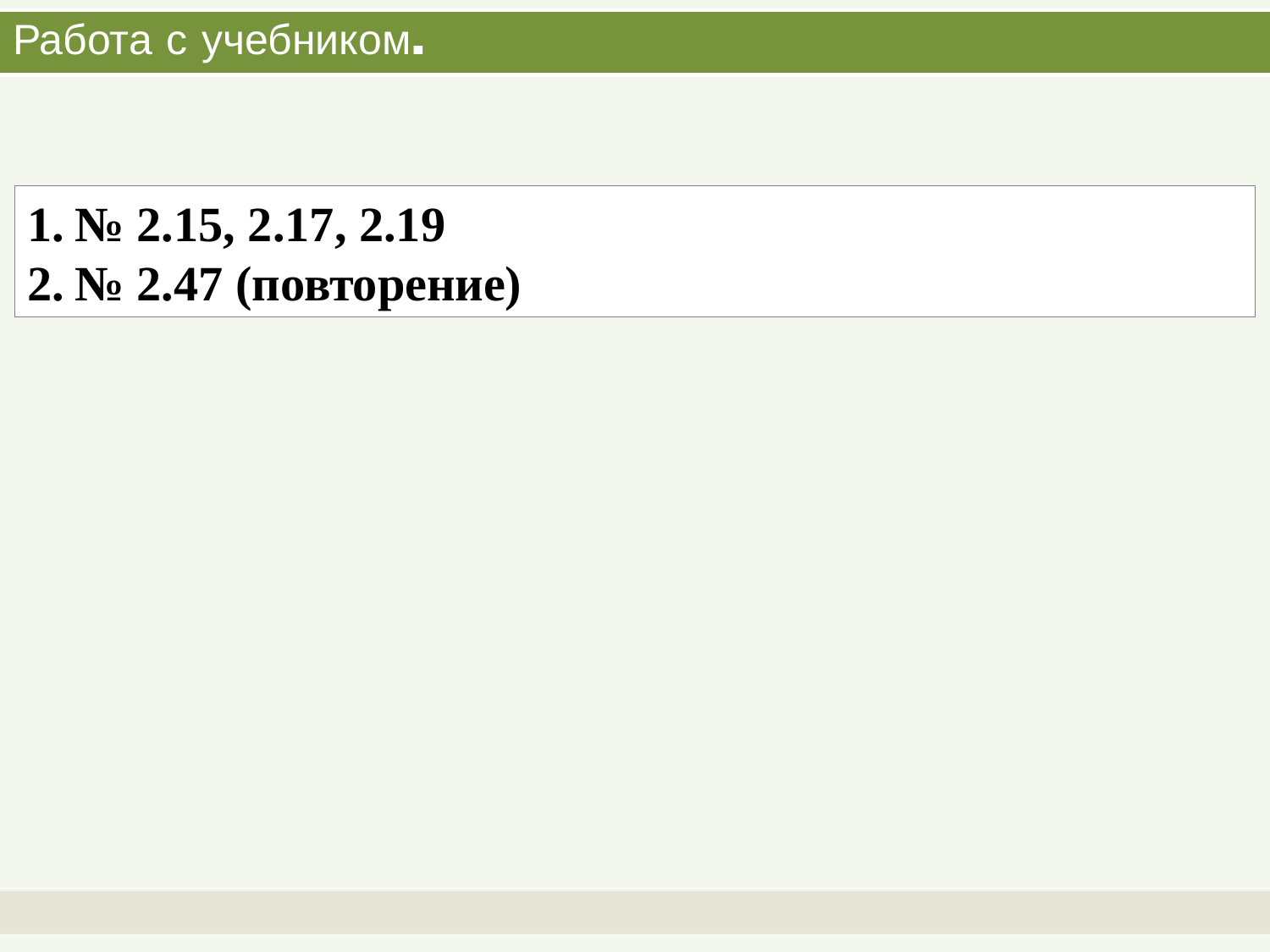

# Работа с учебником.

№ 2.15, 2.17, 2.19
№ 2.47 (повторение)